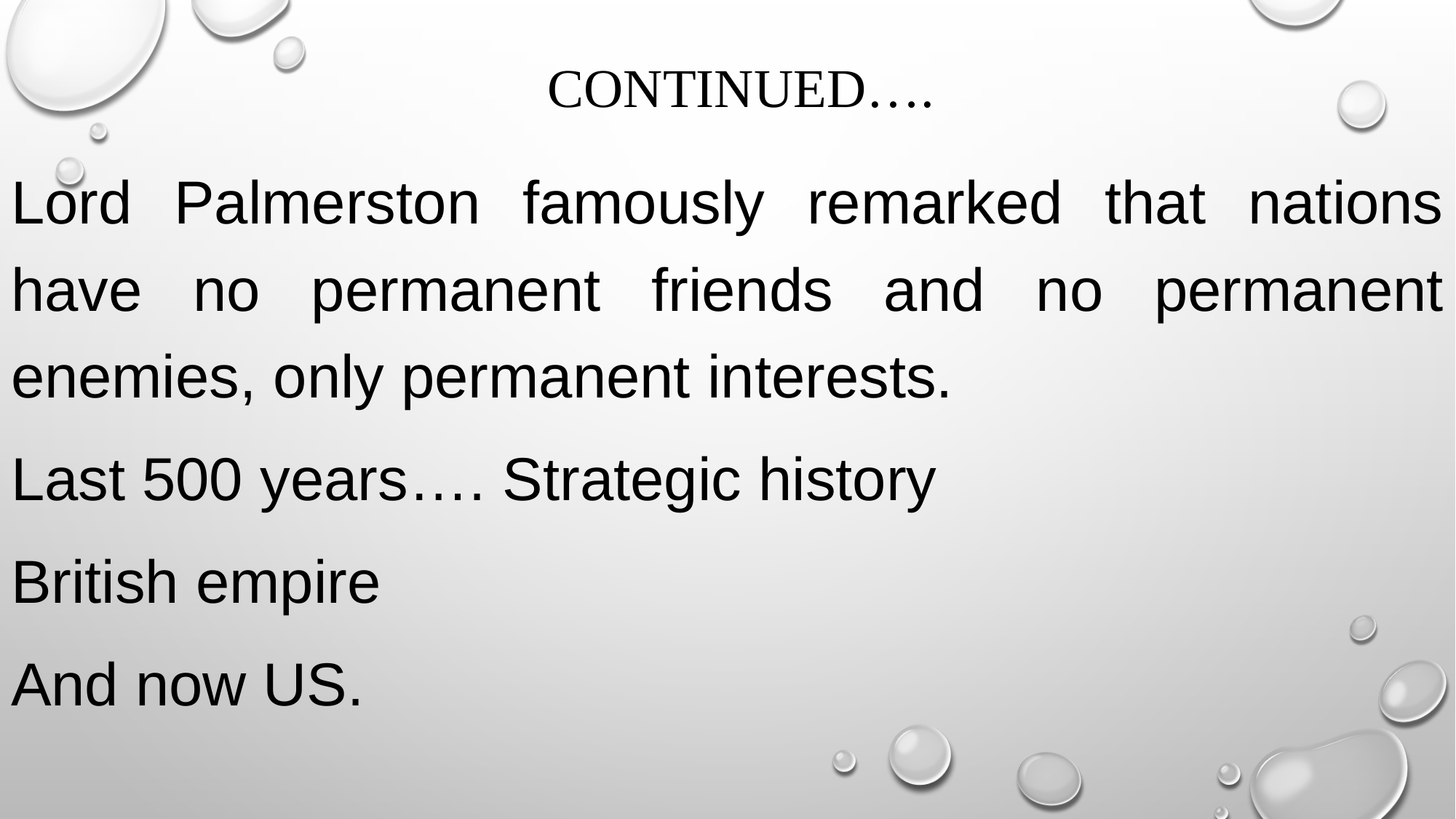

# continued….
Lord Palmerston famously remarked that nations have no permanent friends and no permanent enemies, only permanent interests.
Last 500 years…. Strategic history
British empire
And now US.